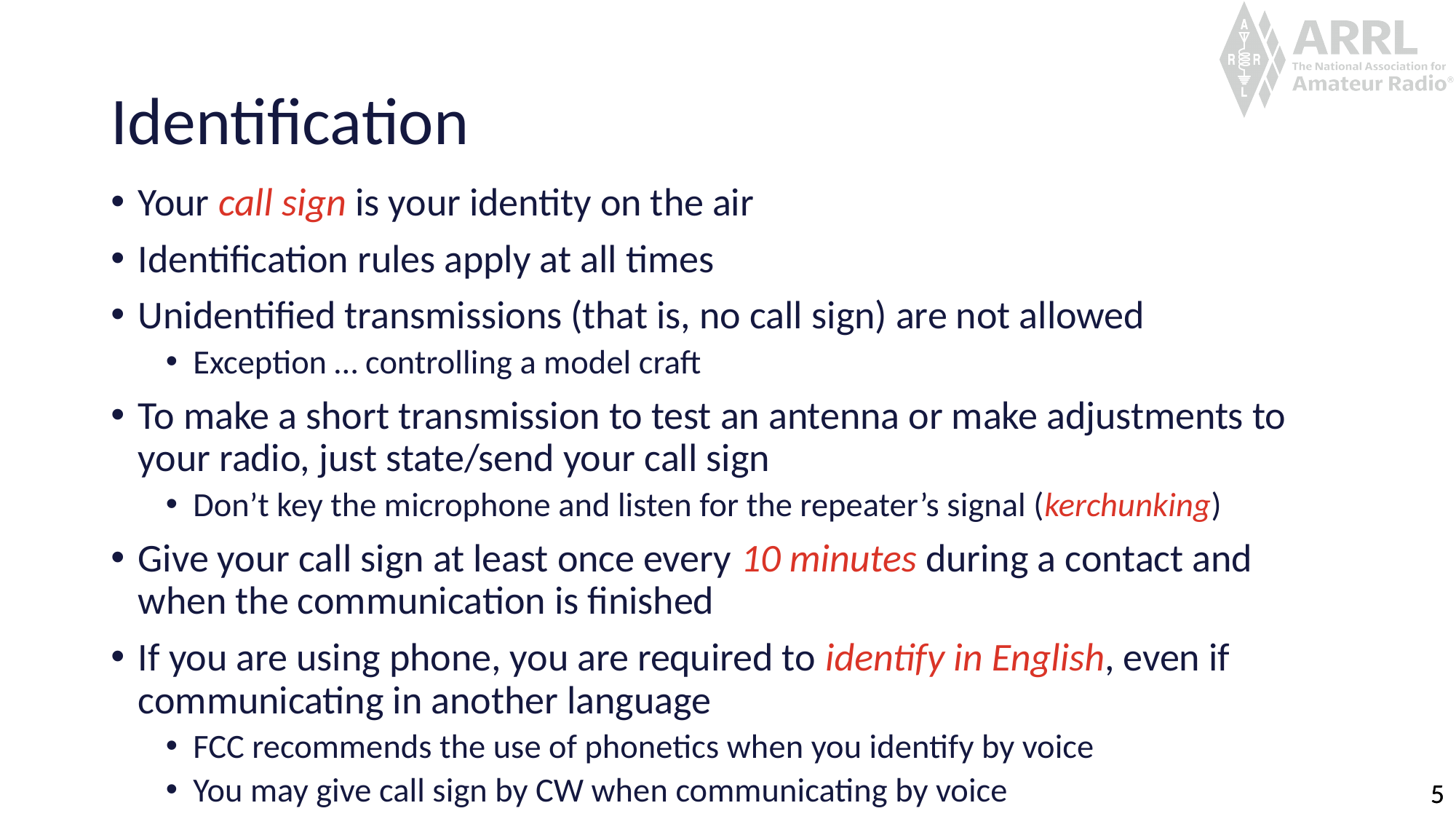

# Identification
Your call sign is your identity on the air
Identification rules apply at all times
Unidentified transmissions (that is, no call sign) are not allowed
Exception … controlling a model craft
To make a short transmission to test an antenna or make adjustments to your radio, just state/send your call sign
Don’t key the microphone and listen for the repeater’s signal (kerchunking)
Give your call sign at least once every 10 minutes during a contact and when the communication is finished
If you are using phone, you are required to identify in English, even if communicating in another language
FCC recommends the use of phonetics when you identify by voice
You may give call sign by CW when communicating by voice